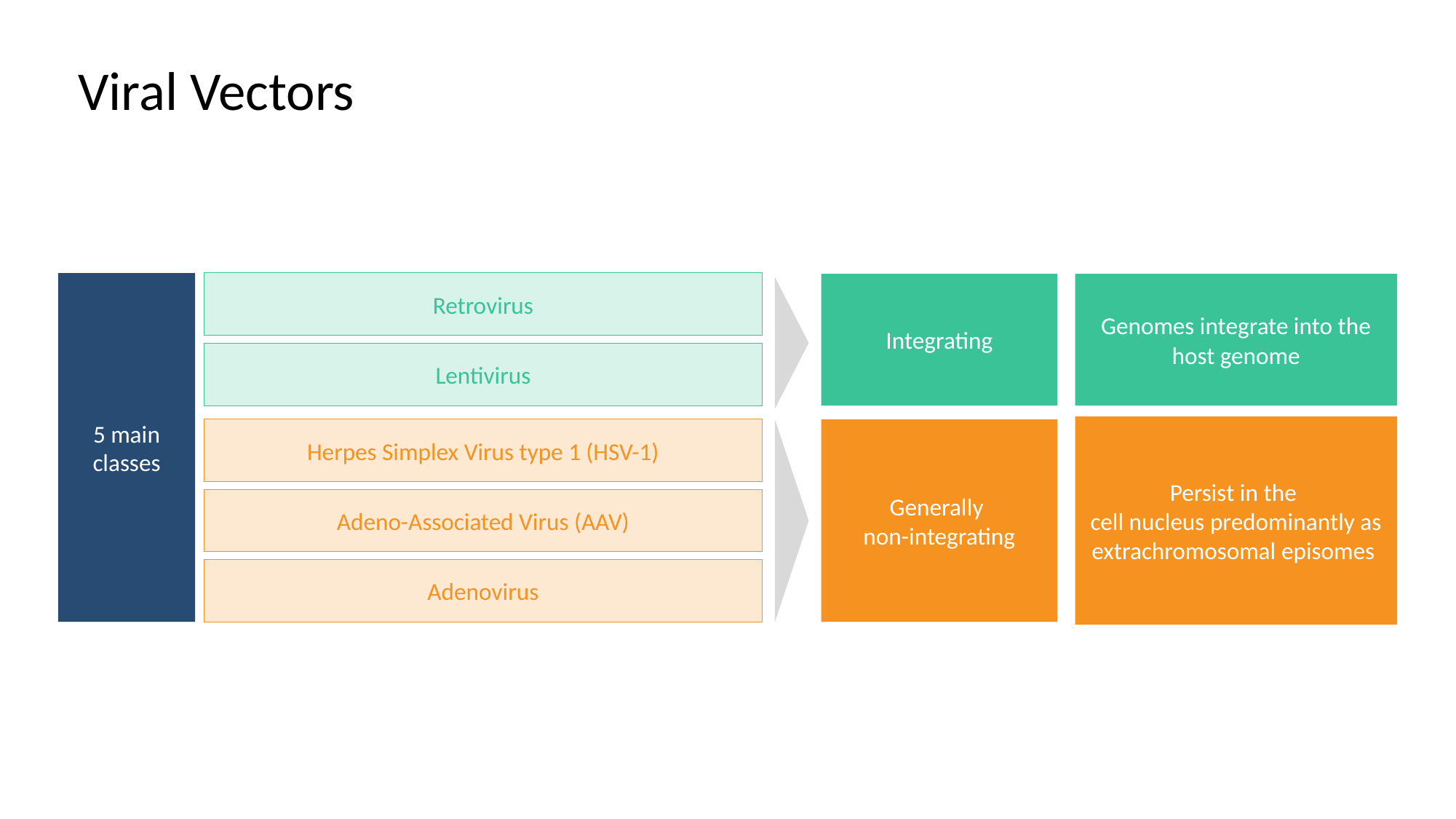

Viral Vectors
5 main classes
Retrovirus
Integrating
Genomes integrate into the host genome

Lentivirus
Persist in the
cell nucleus predominantly as extrachromosomal episomes
Herpes Simplex Virus type 1 (HSV-1)
Generally
non-integrating
Adeno-Associated Virus (AAV)

Adenovirus